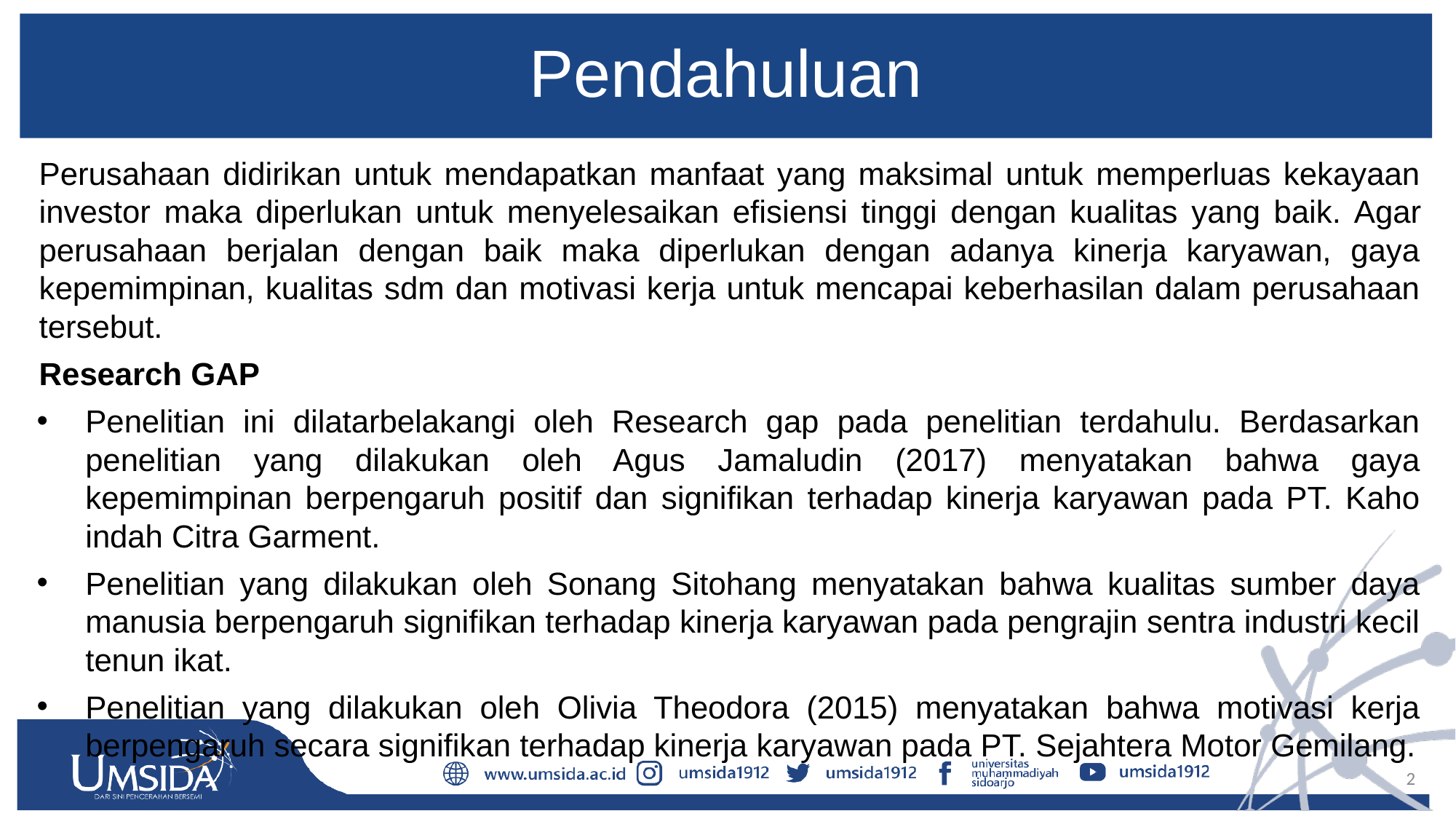

# Pendahuluan
Perusahaan didirikan untuk mendapatkan manfaat yang maksimal untuk memperluas kekayaan investor maka diperlukan untuk menyelesaikan efisiensi tinggi dengan kualitas yang baik. Agar perusahaan berjalan dengan baik maka diperlukan dengan adanya kinerja karyawan, gaya kepemimpinan, kualitas sdm dan motivasi kerja untuk mencapai keberhasilan dalam perusahaan tersebut.
Research GAP
Penelitian ini dilatarbelakangi oleh Research gap pada penelitian terdahulu. Berdasarkan penelitian yang dilakukan oleh Agus Jamaludin (2017) menyatakan bahwa gaya kepemimpinan berpengaruh positif dan signifikan terhadap kinerja karyawan pada PT. Kaho indah Citra Garment.
Penelitian yang dilakukan oleh Sonang Sitohang menyatakan bahwa kualitas sumber daya manusia berpengaruh signifikan terhadap kinerja karyawan pada pengrajin sentra industri kecil tenun ikat.
Penelitian yang dilakukan oleh Olivia Theodora (2015) menyatakan bahwa motivasi kerja berpengaruh secara signifikan terhadap kinerja karyawan pada PT. Sejahtera Motor Gemilang.